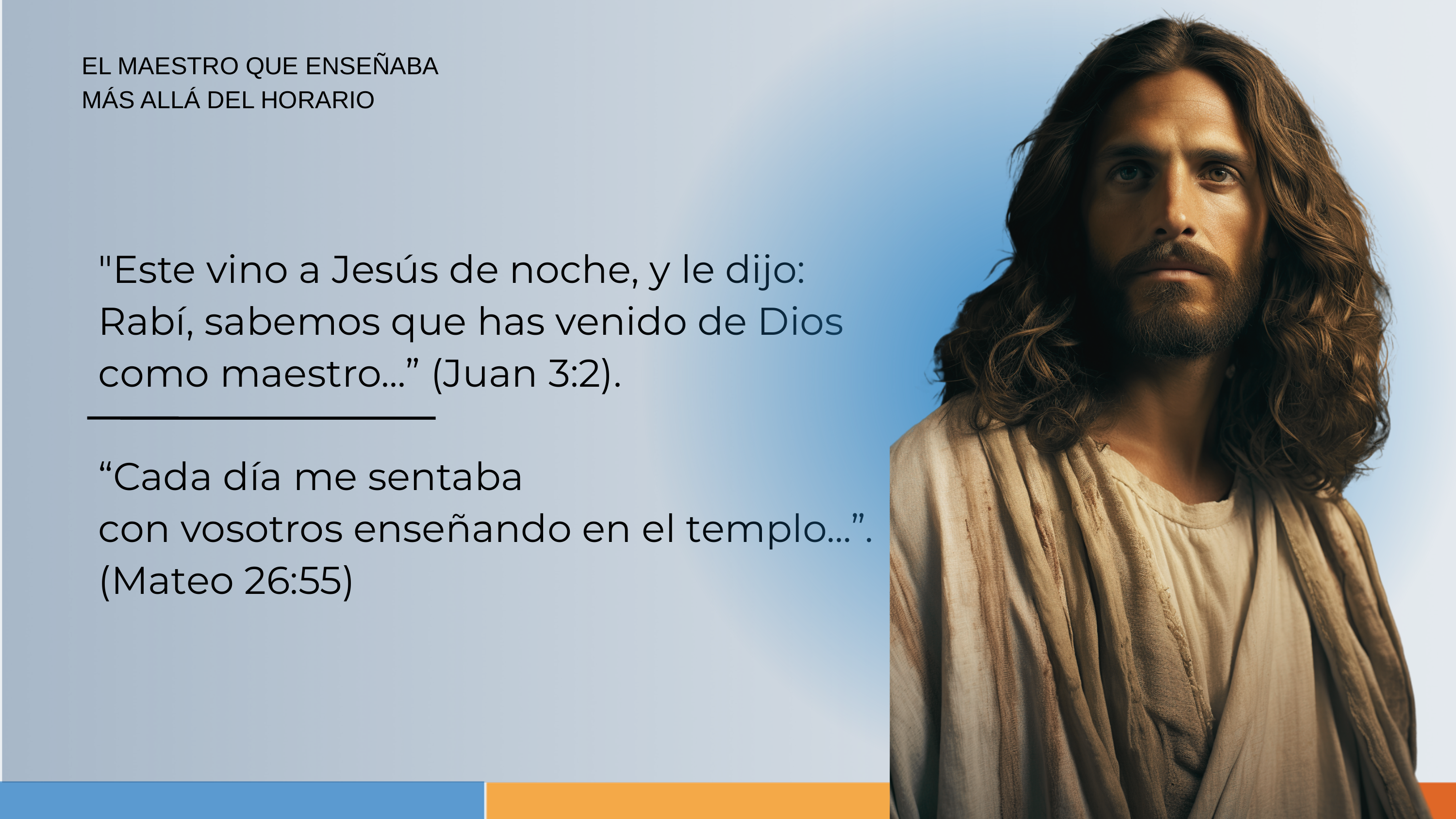

EL MAESTRO QUE ENSEÑABA
MÁS ALLÁ DEL HORARIO
"Este vino a Jesús de noche, y le dijo: Rabí, sabemos que has venido de Dios como maestro...” (Juan 3:2).

“Cada día me sentaba
con vosotros enseñando en el templo...”. (Mateo 26:55)